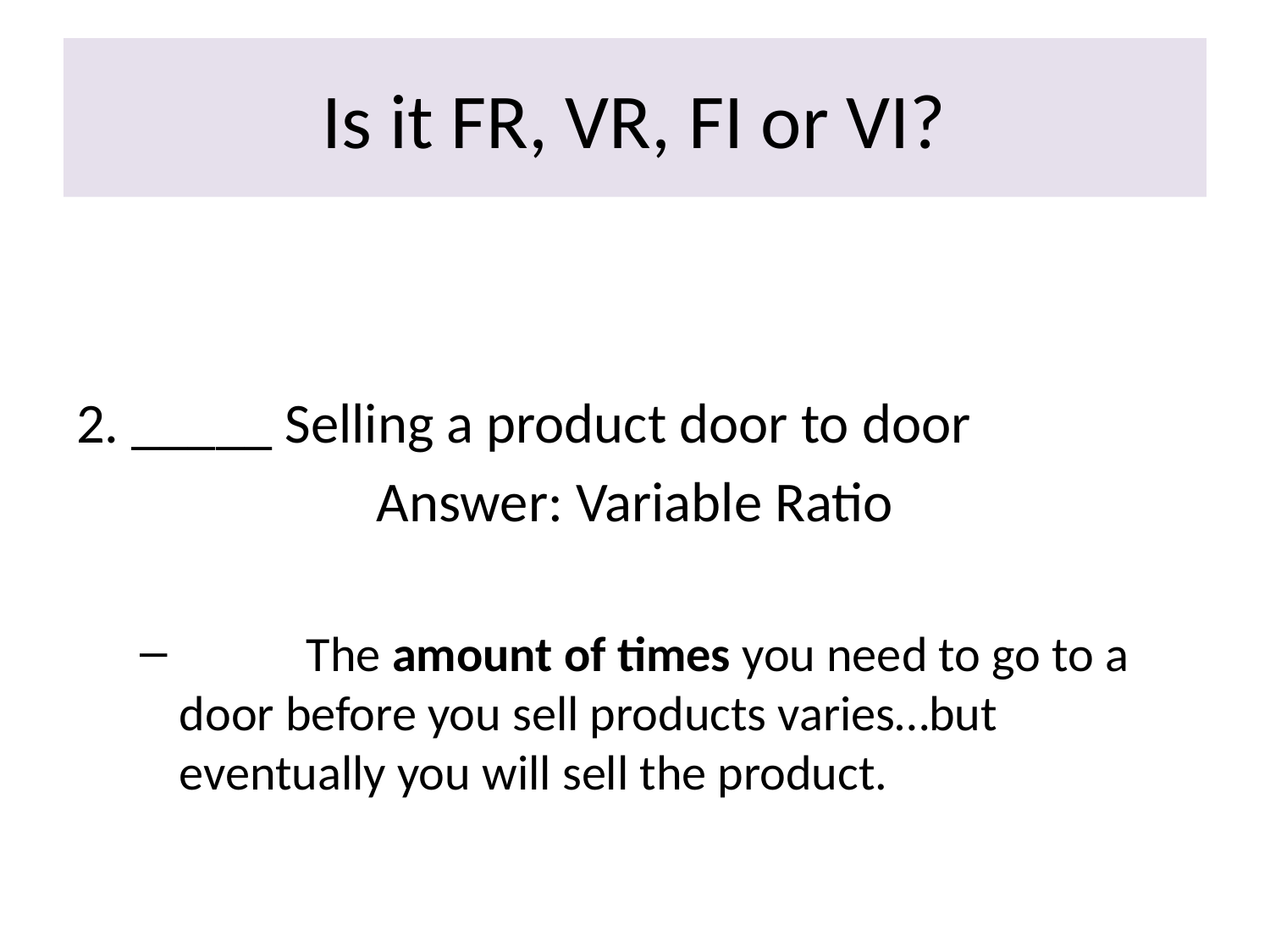

# Is it FR, VR, FI or VI?

2. _____ Selling a product door to door
Answer: Variable Ratio

	The amount of times you need to go to a door before you sell products varies…but eventually you will sell the product.